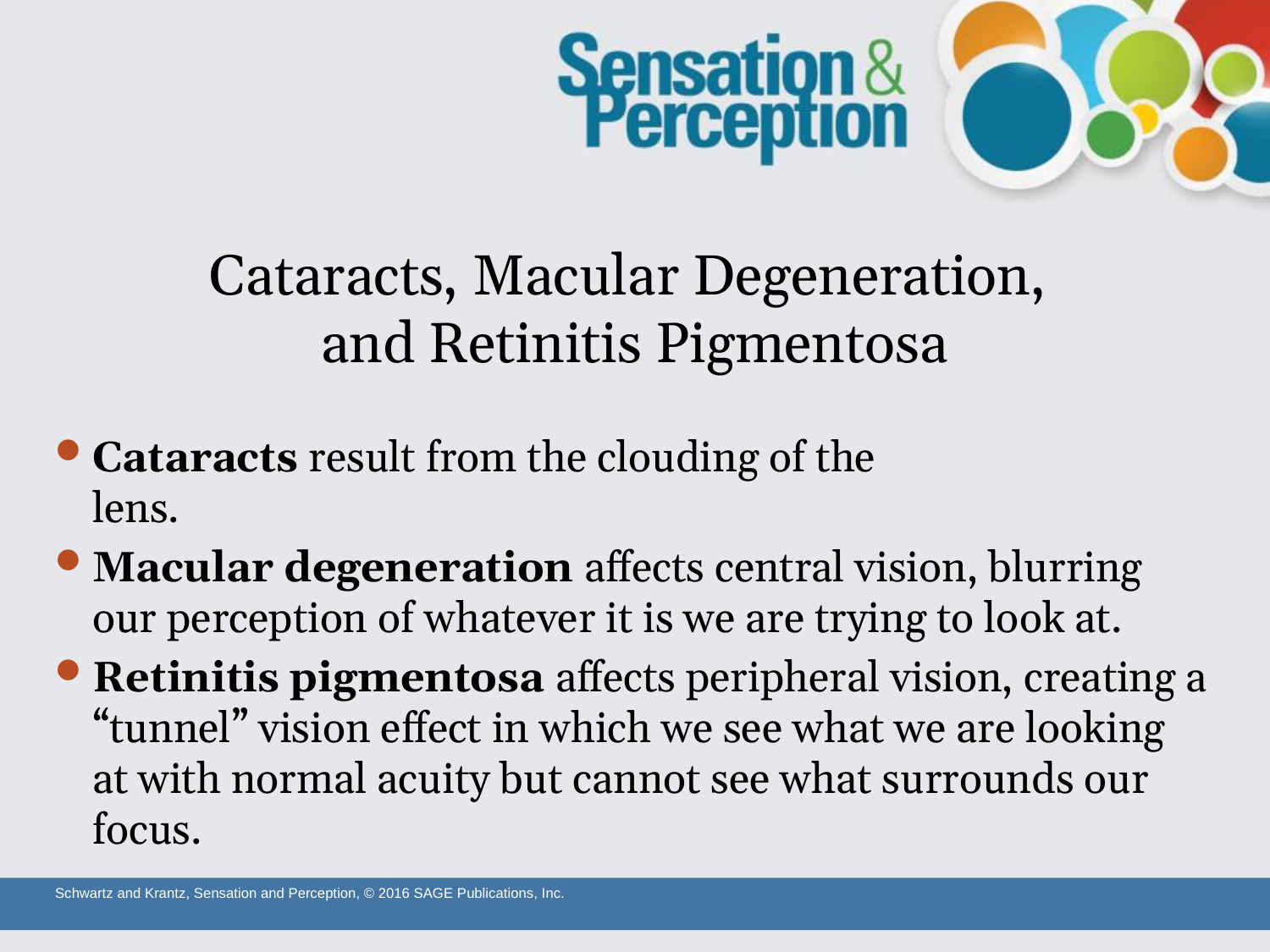

# Cataracts, Macular Degeneration, and Retinitis Pigmentosa
Cataracts result from the clouding of the
lens.
Macular degeneration affects central vision, blurring our perception of whatever it is we are trying to look at.
Retinitis pigmentosa affects peripheral vision, creating a “tunnel” vision effect in which we see what we are looking at with normal acuity but cannot see what surrounds our focus.

Schwartz and Krantz, Sensation and Perception, © 2016 SAGE Publications, Inc.